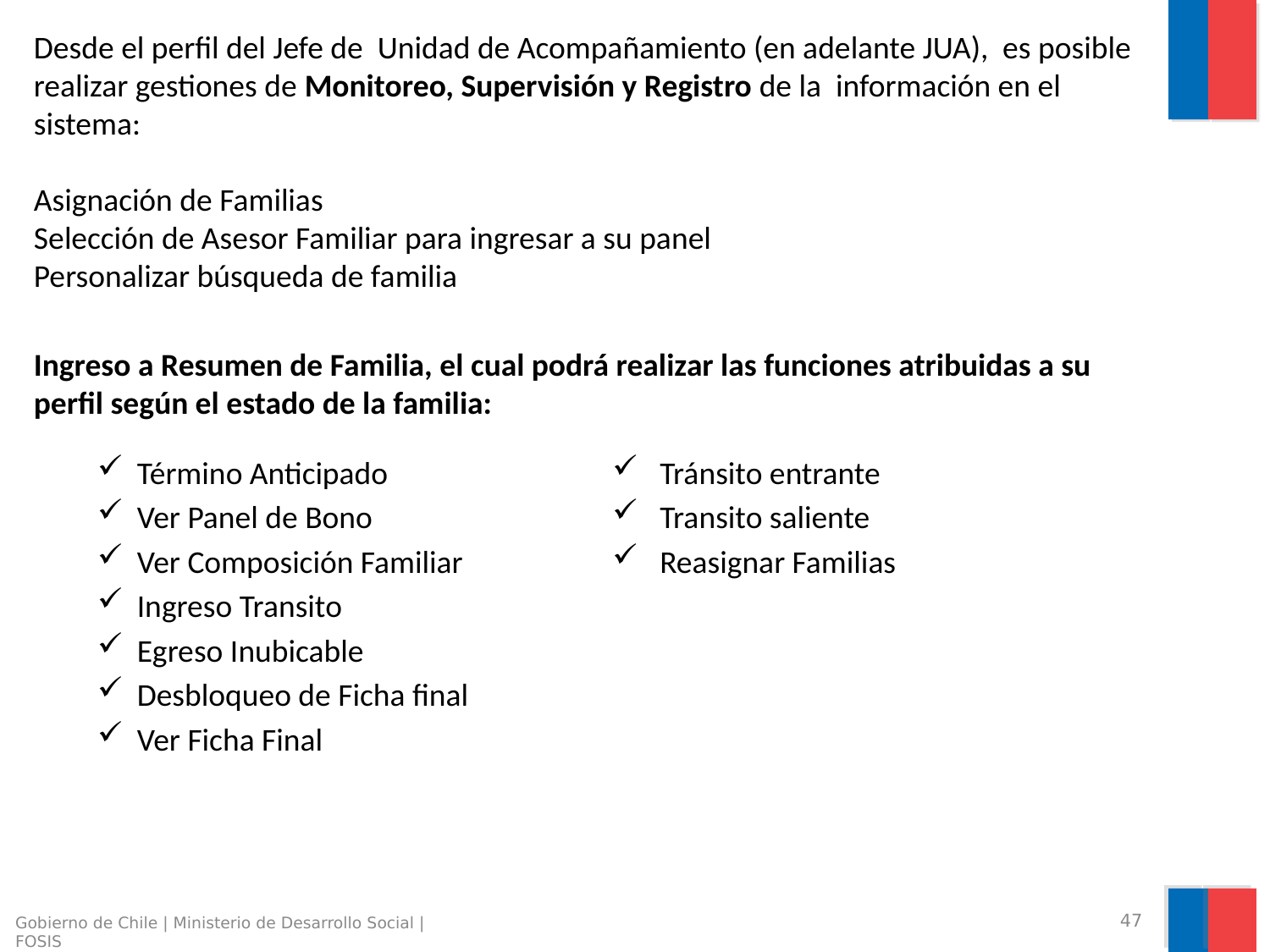

# Desde el perfil del Jefe de  Unidad de Acompañamiento (en adelante JUA),  es posible  realizar gestiones de Monitoreo, Supervisión y Registro de la  información en el sistema: Asignación de Familias Selección de Asesor Familiar para ingresar a su panel Personalizar búsqueda de familia Ingreso a Resumen de Familia, el cual podrá realizar las funciones atribuidas a su perfil según el estado de la familia:
Término Anticipado
Ver Panel de Bono
Ver Composición Familiar
Ingreso Transito
Egreso Inubicable
Desbloqueo de Ficha final
Ver Ficha Final

Tránsito entrante
Transito saliente
Reasignar Familias

Gobierno de Chile | Ministerio de Desarrollo Social | FOSIS
47